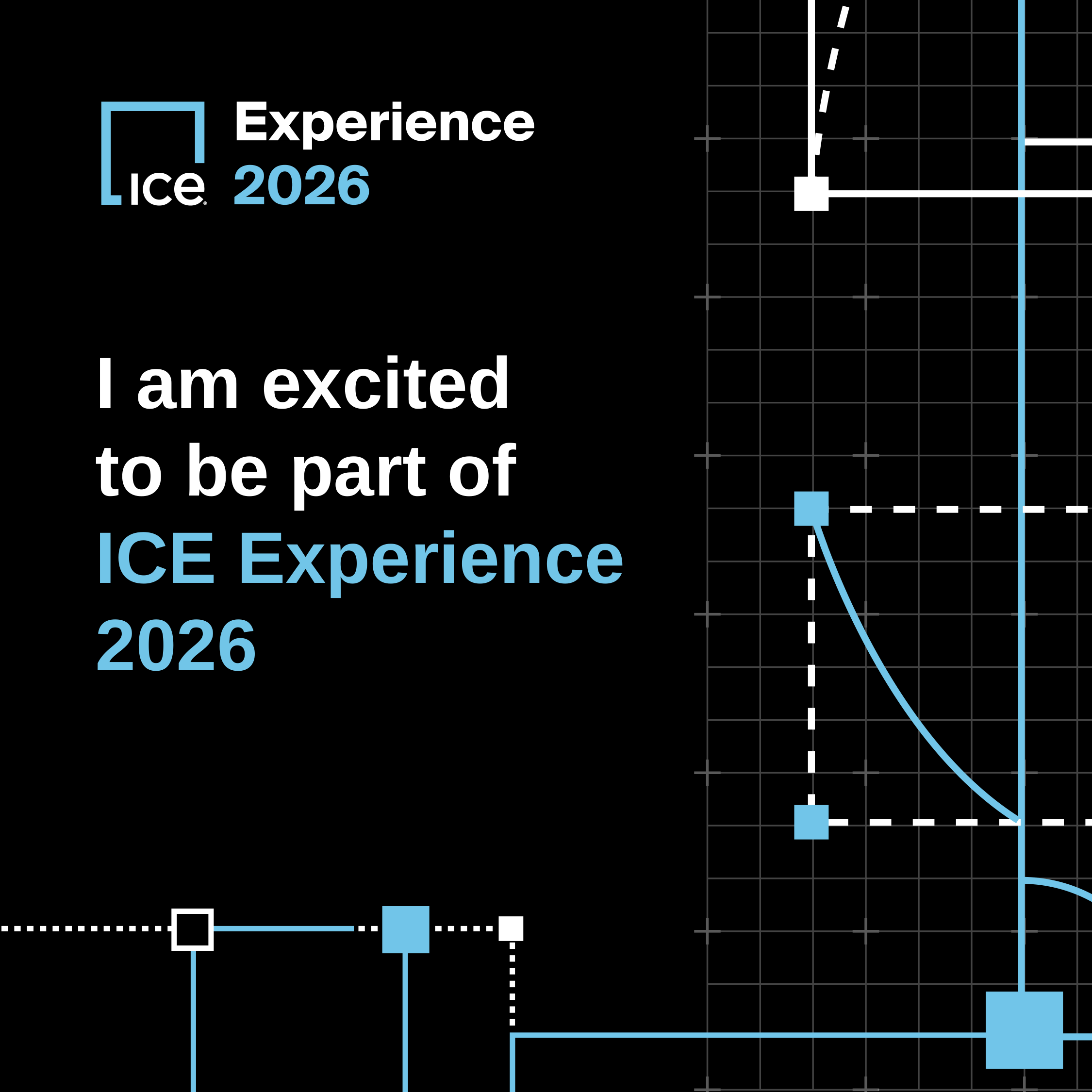

I am excited
to be part of ICE Experience 2026